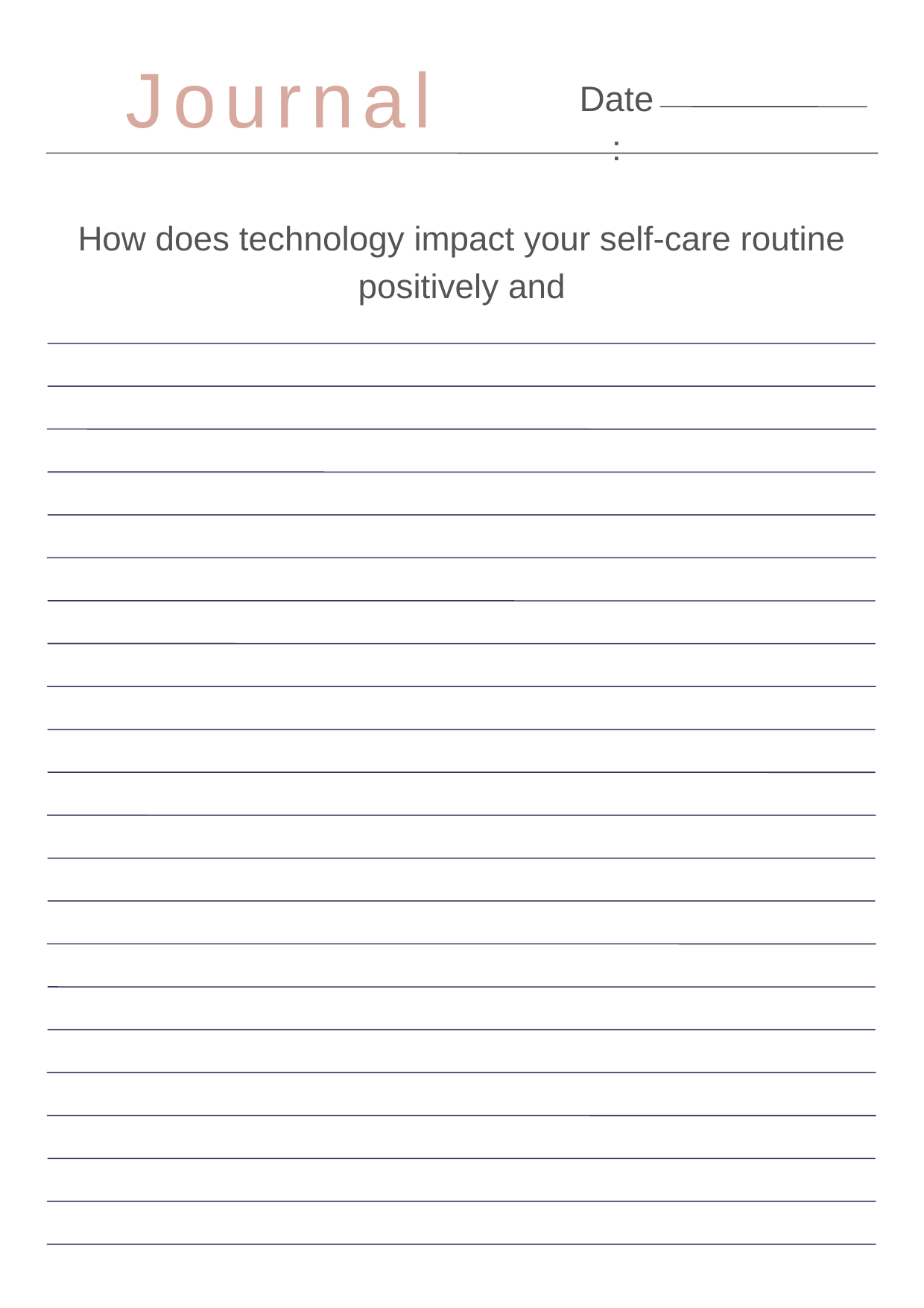

Journal
Date:

How does technology impact your self-care routine positively and